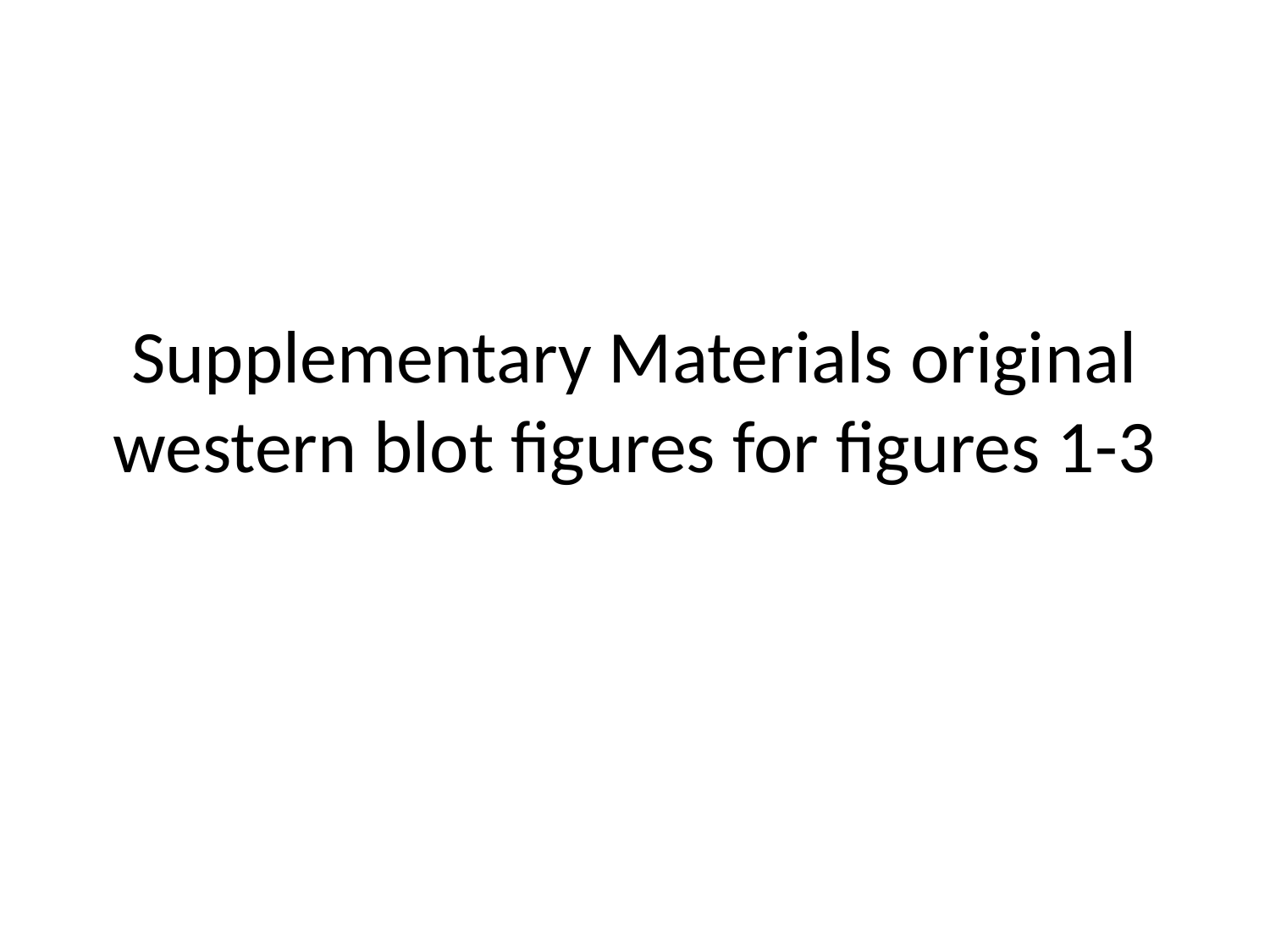

# Supplementary Materials original western blot figures for figures 1-3